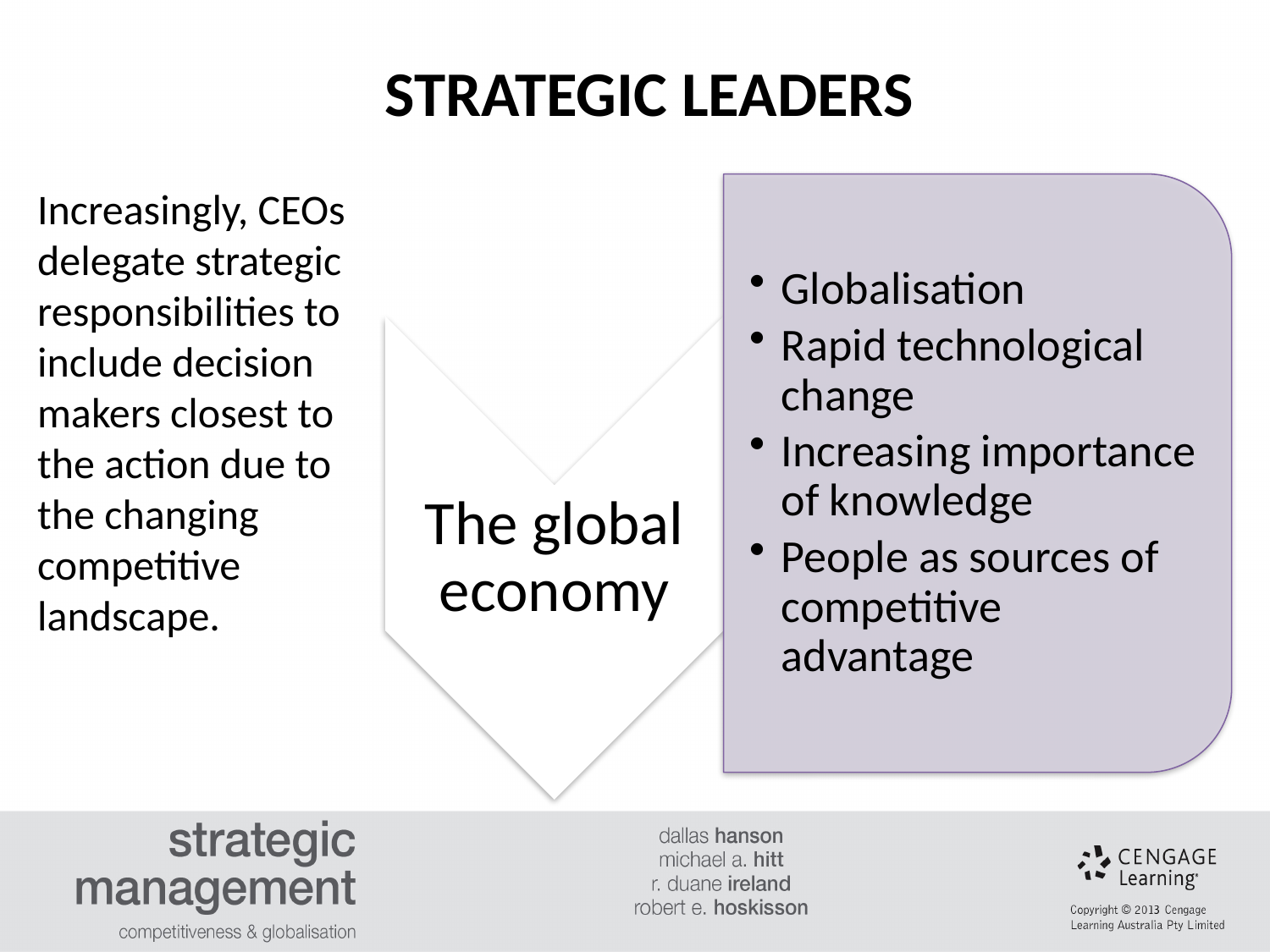

STRATEGIC LEADERS
#
The global economy
Globalisation
Rapid technological change
Increasing importance of knowledge
People as sources of competitive advantage
Increasingly, CEOs delegate strategic responsibilities to include decision makers closest to the action due to the changing competitive landscape.